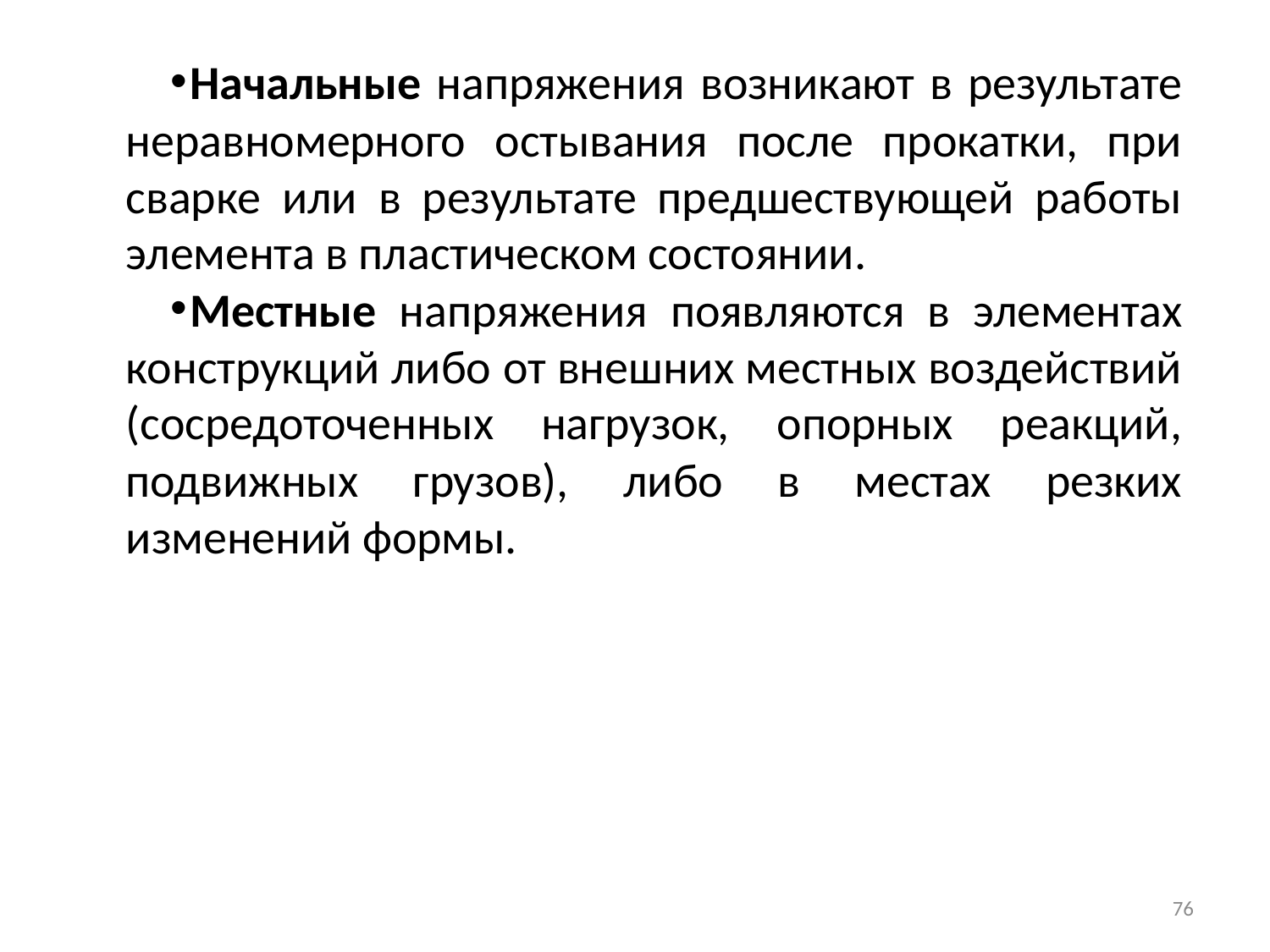

Начальные напряжения возникают в результате неравномерного остывания после прокатки, при сварке или в результате предшествующей работы элемента в пластическом состоянии.
Местные напряжения появляются в элементах конструкций либо от внешних местных воздействий (сосредоточенных нагрузок, опорных реакций, подвижных грузов), либо в местах резких изменений формы.

76